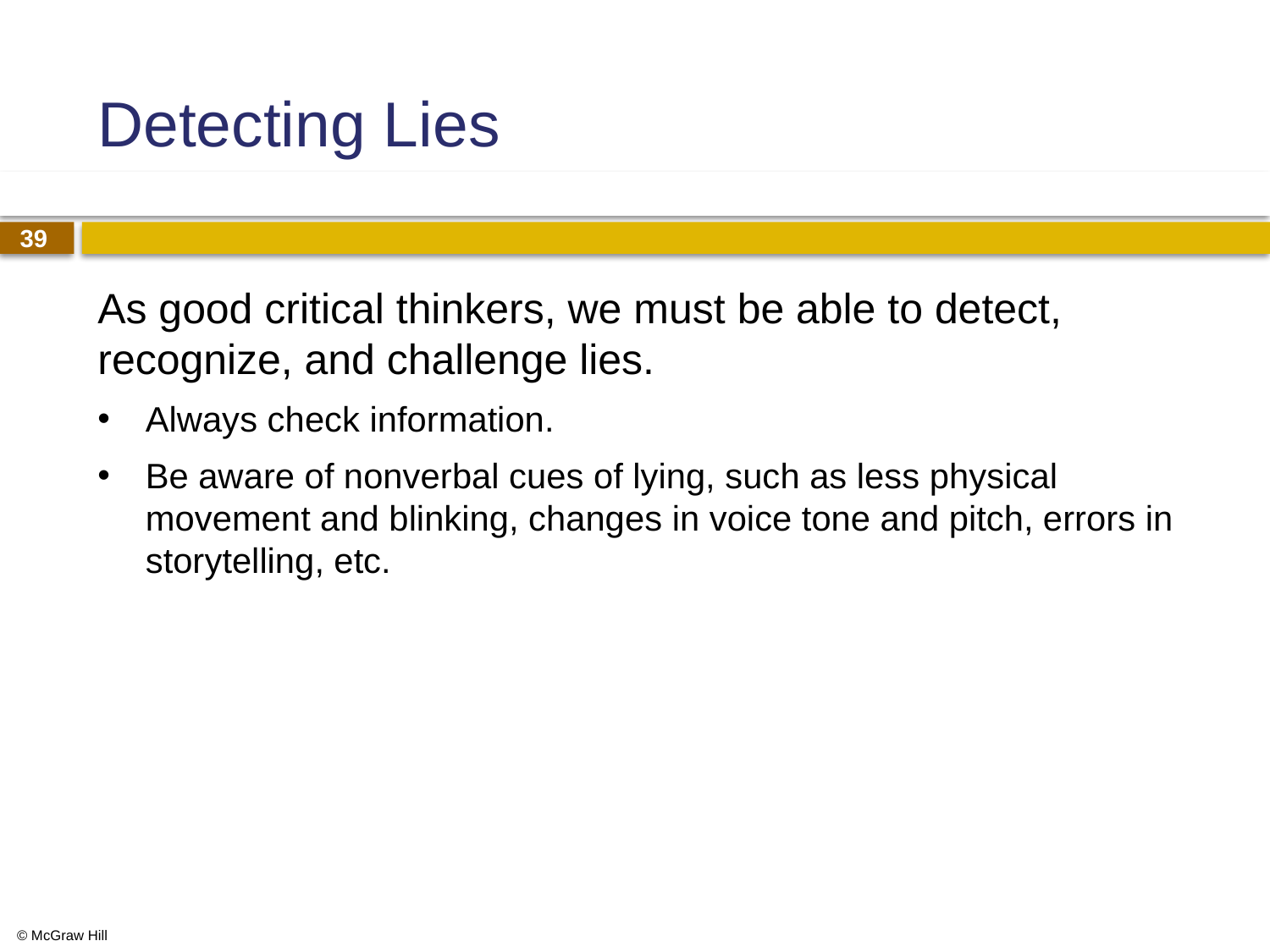

# Detecting Lies
As good critical thinkers, we must be able to detect, recognize, and challenge lies.
Always check information.
Be aware of nonverbal cues of lying, such as less physical movement and blinking, changes in voice tone and pitch, errors in storytelling, etc.